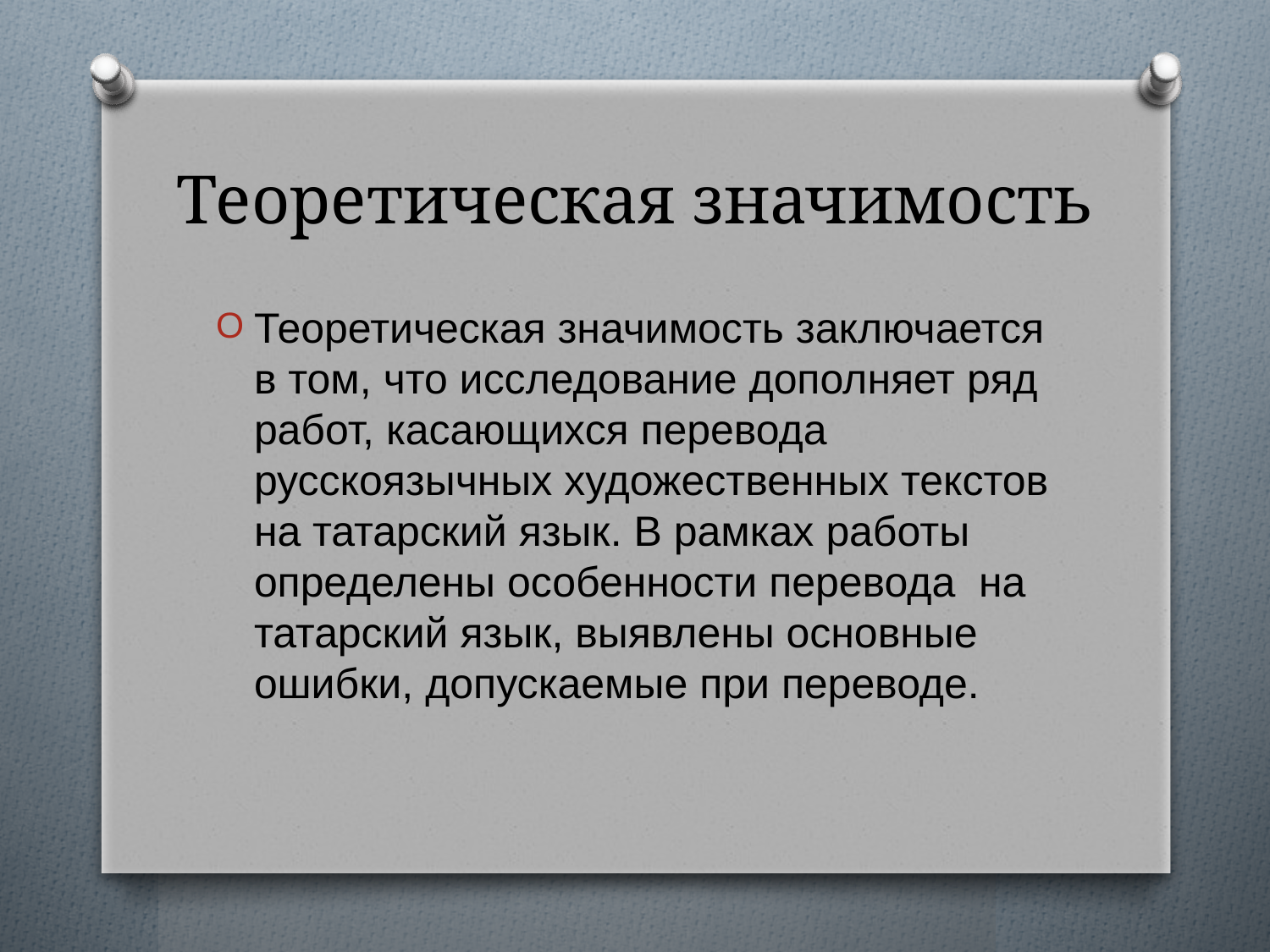

# Теоретическая значимость
Теоретическая значимость заключается в том, что исследование дополняет ряд работ, касающихся перевода русскоязычных художественных текстов на татарский язык. В рамках работы определены особенности перевода  на татарский язык, выявлены основные ошибки, допускаемые при переводе.